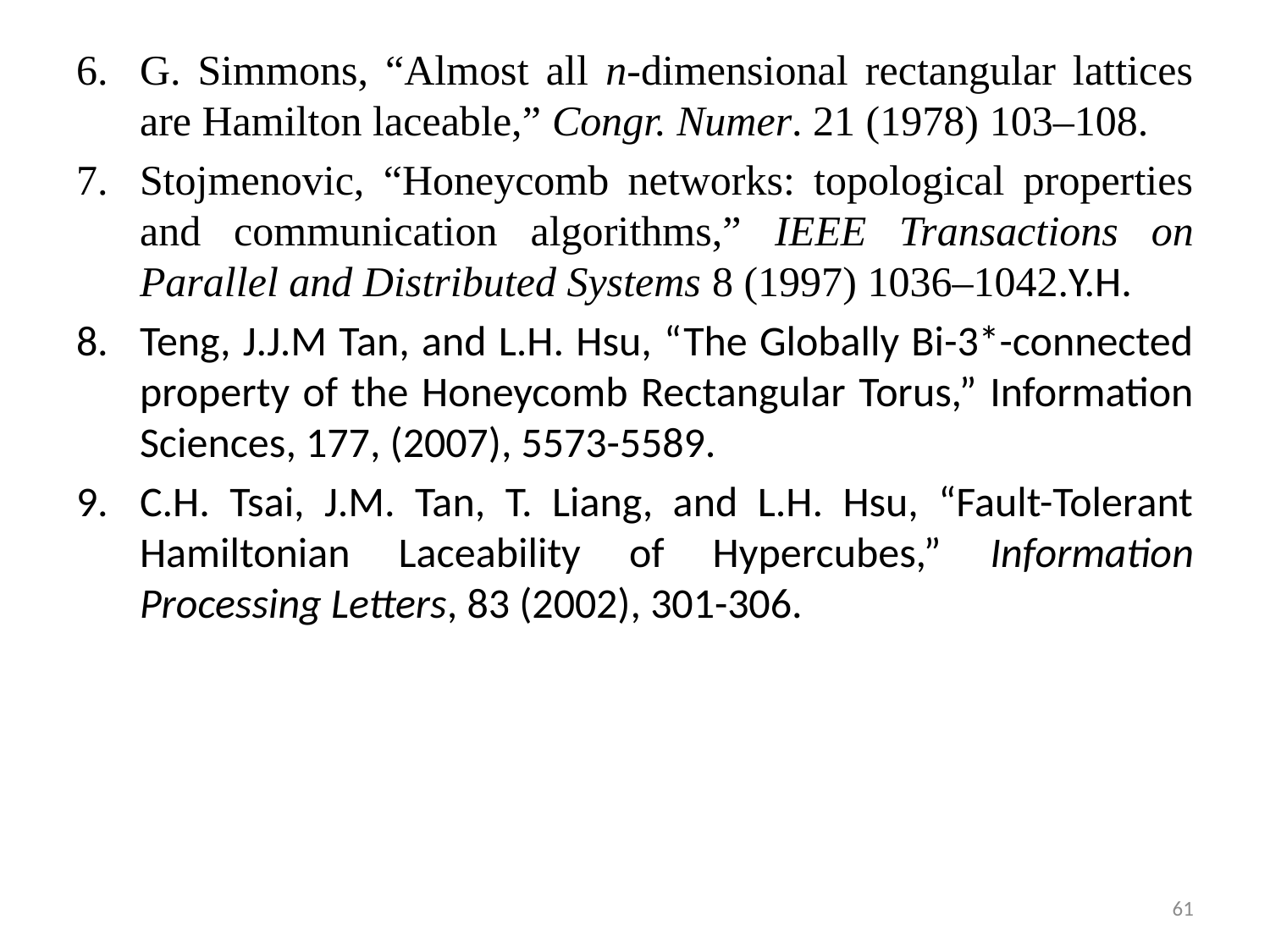

G. Simmons, “Almost all n-dimensional rectangular lattices are Hamilton laceable,” Congr. Numer. 21 (1978) 103–108.
Stojmenovic, “Honeycomb networks: topological properties and communication algorithms,” IEEE Transactions on Parallel and Distributed Systems 8 (1997) 1036–1042.Y.H.
Teng, J.J.M Tan, and L.H. Hsu, “The Globally Bi-3*-connected property of the Honeycomb Rectangular Torus,” Information Sciences, 177, (2007), 5573-5589.
C.H. Tsai, J.M. Tan, T. Liang, and L.H. Hsu, “Fault-Tolerant Hamiltonian Laceability of Hypercubes,” Information Processing Letters, 83 (2002), 301-306.

61